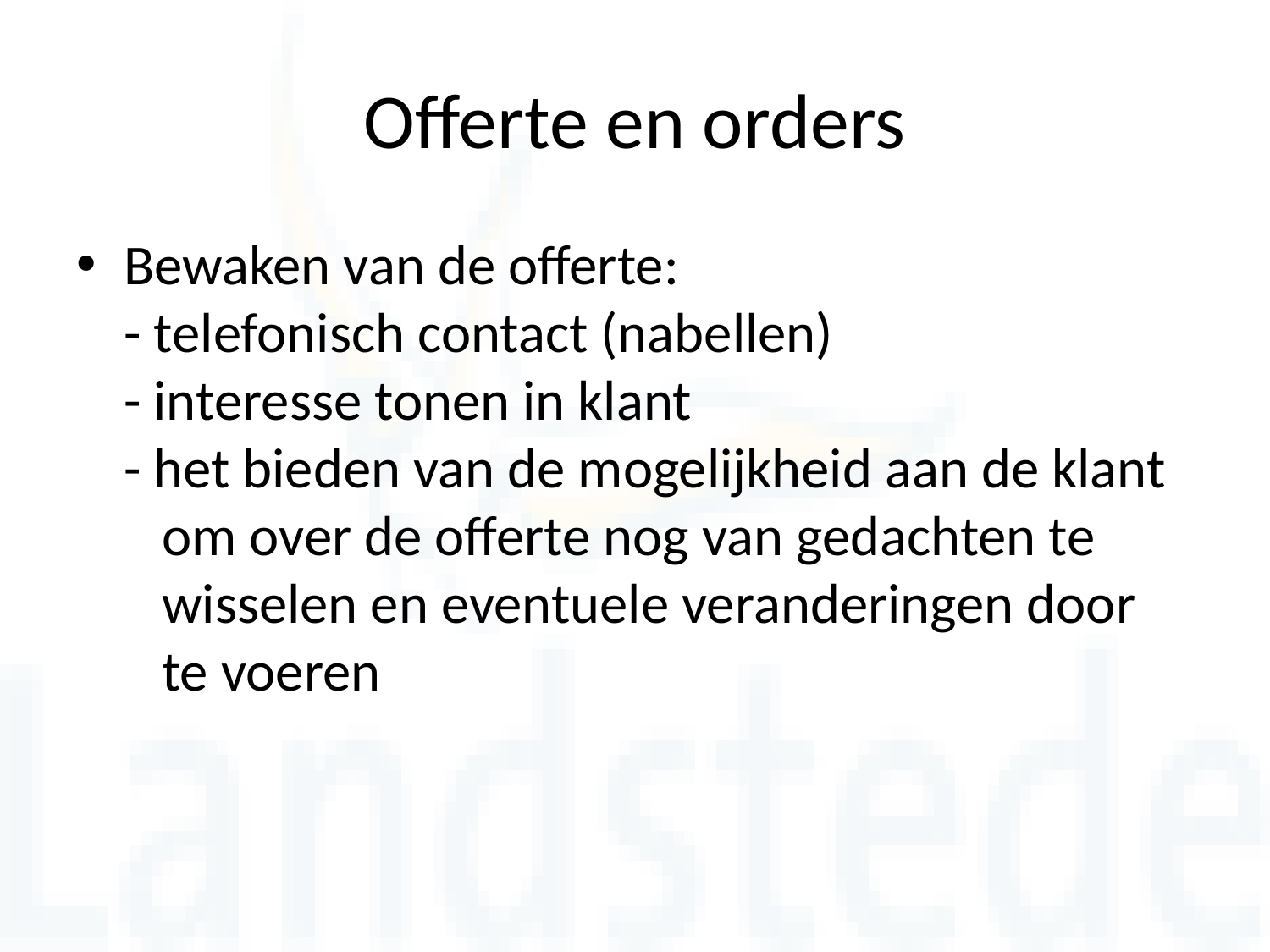

# Offerte en orders
Bewaken van de offerte:
- telefonisch contact (nabellen)
- interesse tonen in klant
- het bieden van de mogelijkheid aan de klant
   om over de offerte nog van gedachten te
   wisselen en eventuele veranderingen door
   te voeren